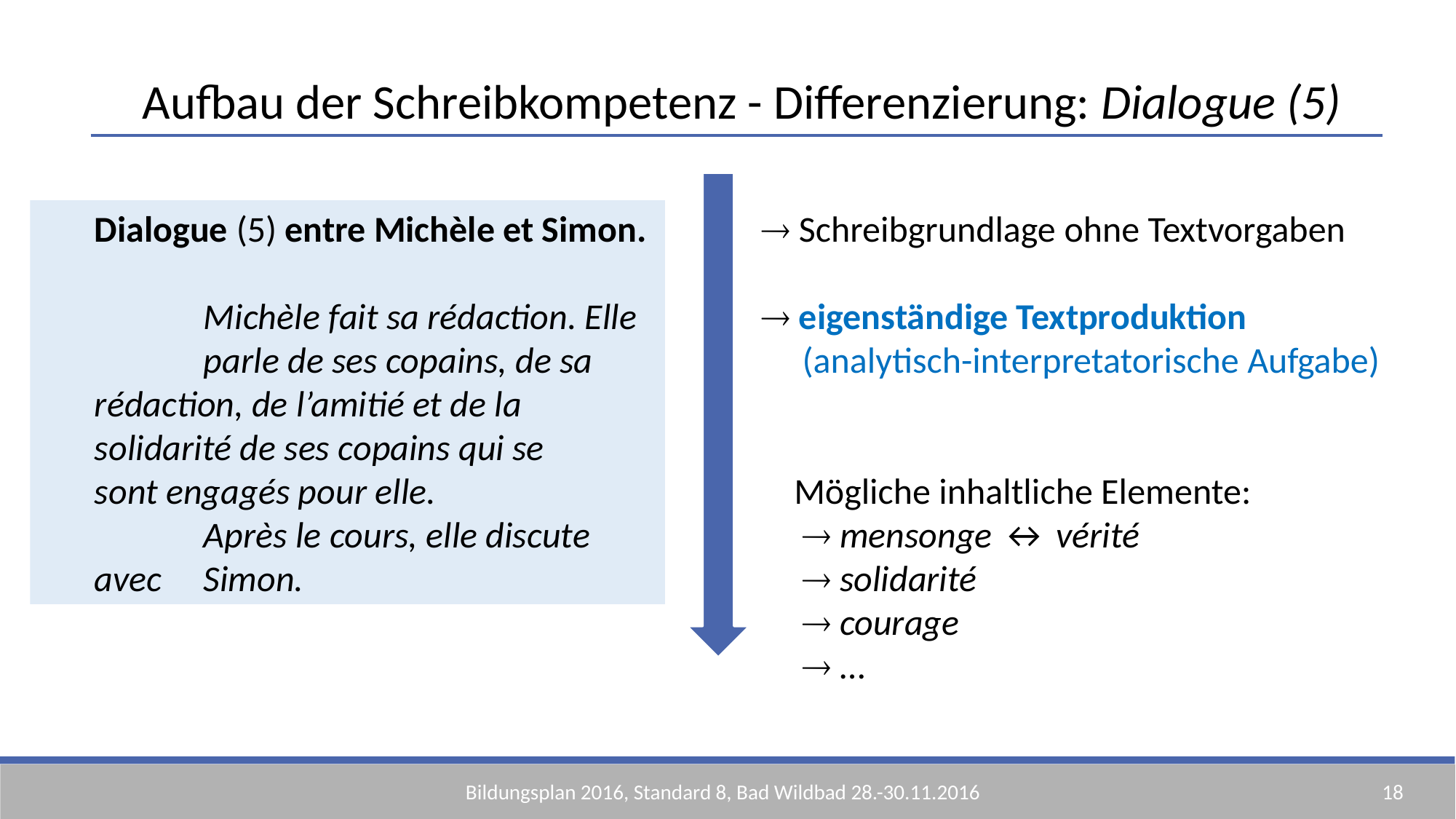

Aufbau der Schreibkompetenz - Differenzierung: Dialogue (5)

Dialogue (5) entre Michèle et Simon.
	Michèle fait sa rédaction. Elle 	parle de ses copains, de sa 	rédaction, de l’amitié et de la 	solidarité de ses copains qui se 	sont engagés pour elle.
	Après le cours, elle discute avec 	Simon.
→ Schreibgrundlage ohne Textvorgaben

→ eigenständige Textproduktion
     (analytisch-interpretatorische Aufgabe)

    Mögliche inhaltliche Elemente:
     → mensonge ↔ vérité
     → solidarité
     → courage
     → …